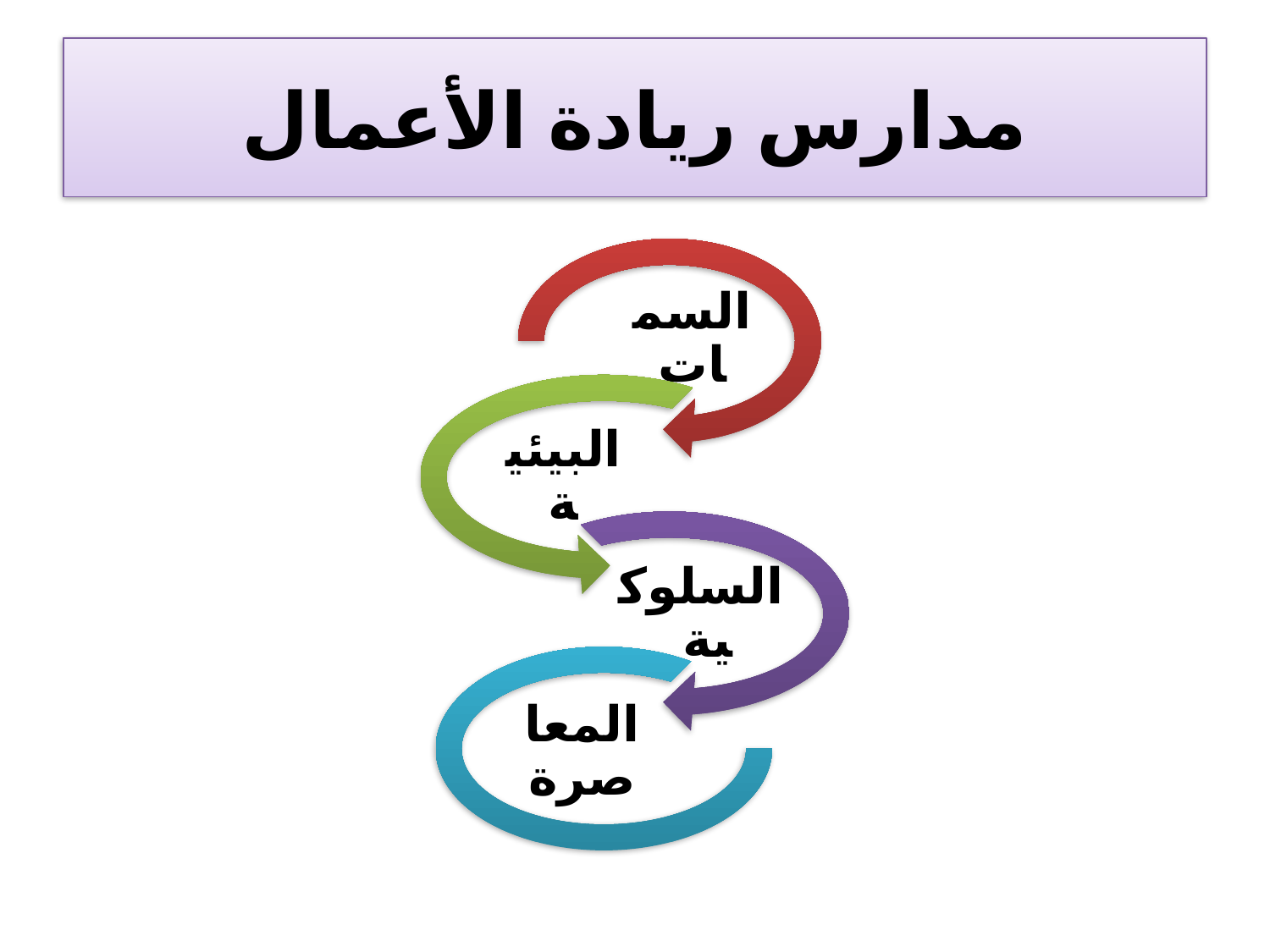

# مدارس ريادة الأعمال
السمات
البيئية
السلوكية
المعاصرة